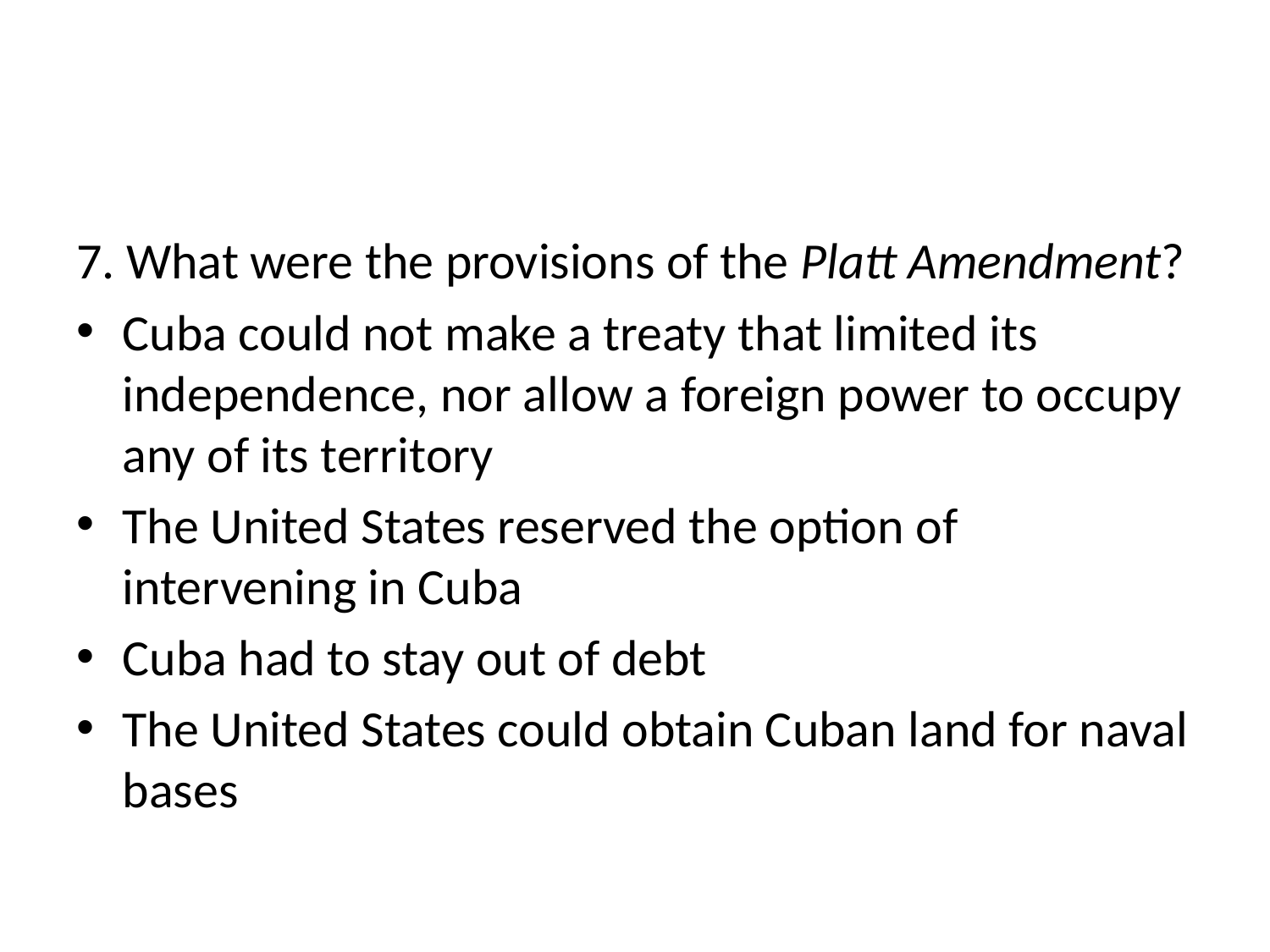

#
7. What were the provisions of the Platt Amendment?
Cuba could not make a treaty that limited its independence, nor allow a foreign power to occupy any of its territory
The United States reserved the option of intervening in Cuba
Cuba had to stay out of debt
The United States could obtain Cuban land for naval bases